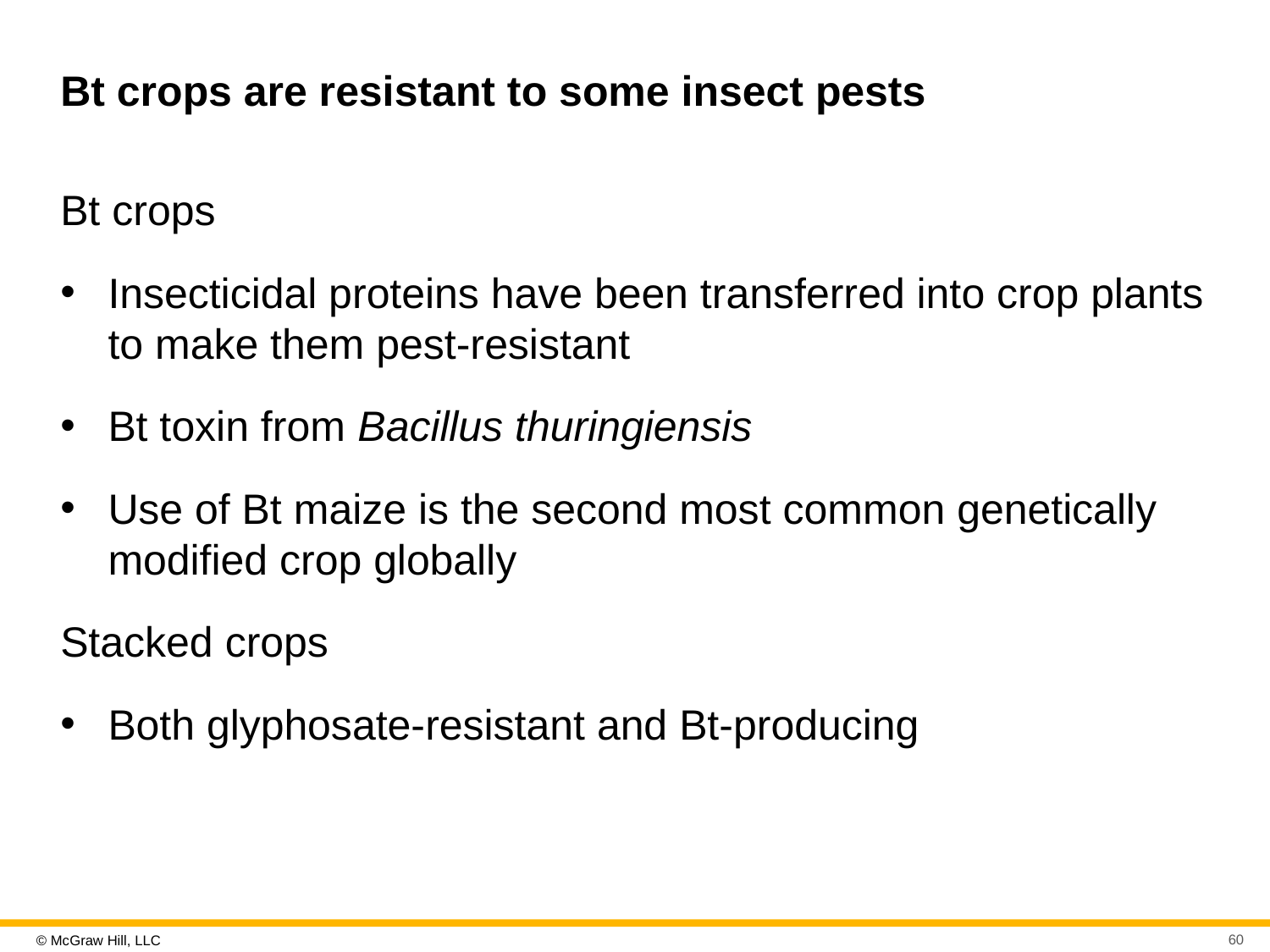

# Bt crops are resistant to some insect pests
Bt crops
Insecticidal proteins have been transferred into crop plants to make them pest-resistant
Bt toxin from Bacillus thuringiensis
Use of Bt maize is the second most common genetically modified crop globally
Stacked crops
Both glyphosate-resistant and Bt-producing
60